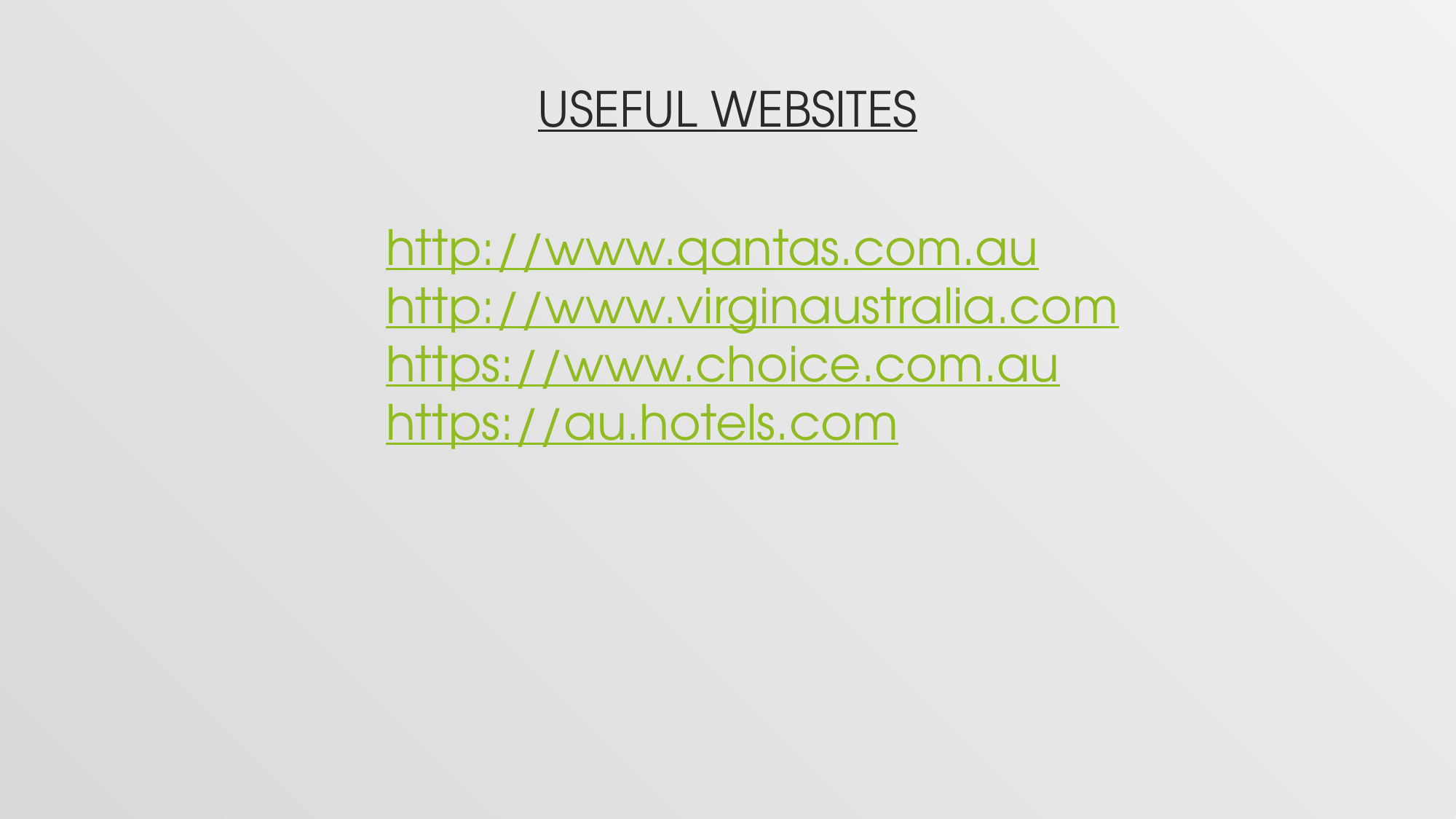

# Useful websites
http://www.qantas.com.au
http://www.virginaustralia.com
https://www.choice.com.au
https://au.hotels.com